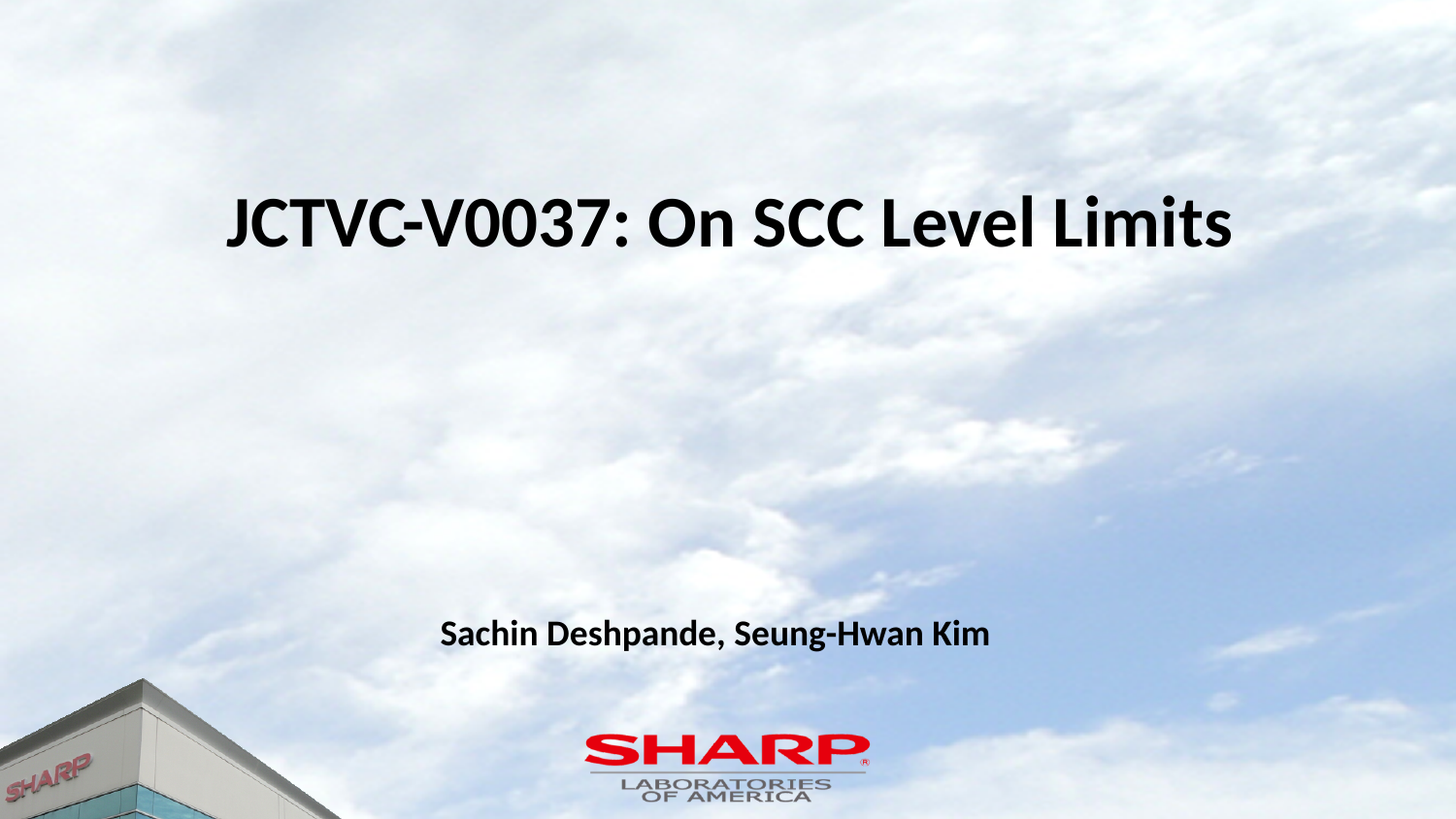

# JCTVC-V0037: On SCC Level Limits
Sachin Deshpande, Seung-Hwan Kim